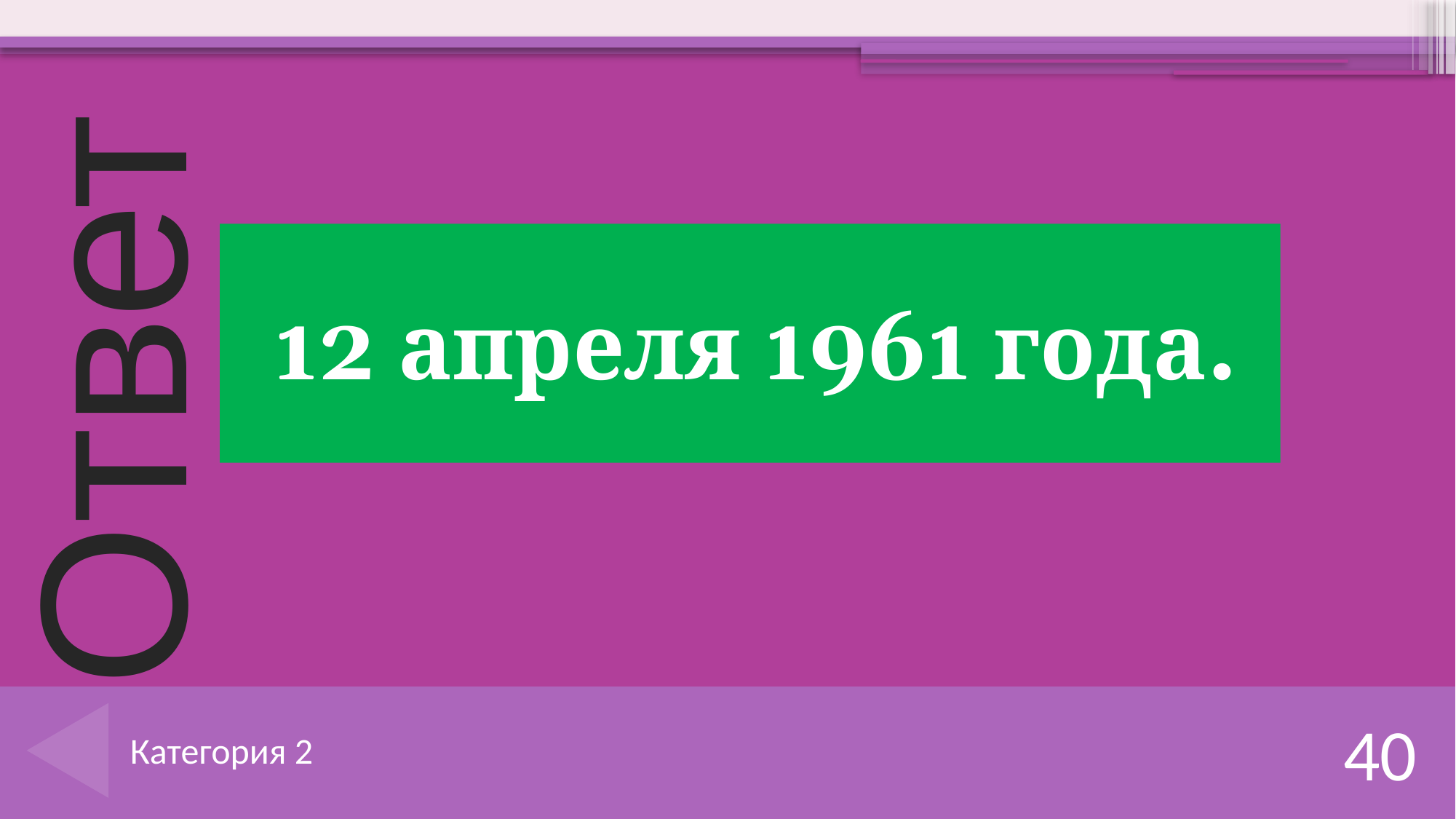

12 апреля 1961 года.
# Категория 2
40